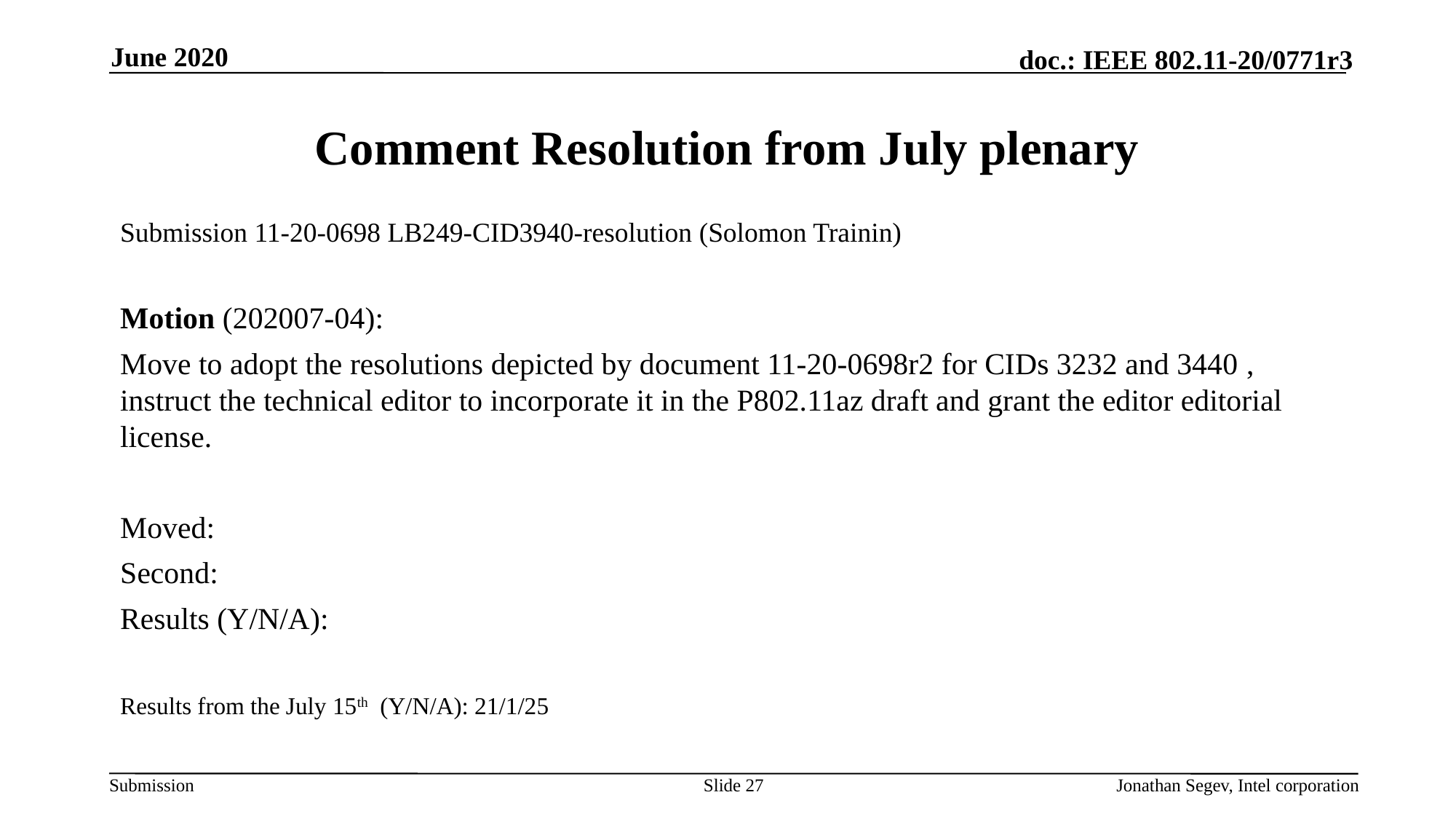

June 2020
# Comment Resolution from July plenary
Submission 11-20-0698 LB249-CID3940-resolution (Solomon Trainin)

Motion (202007-04):
Move to adopt the resolutions depicted by document 11-20-0698r2 for CIDs 3232 and 3440 , instruct the technical editor to incorporate it in the P802.11az draft and grant the editor editorial license.

Moved:
Second:
Results (Y/N/A):

Results from the July 15th  (Y/N/A): 21/1/25

Slide 27
Jonathan Segev, Intel corporation